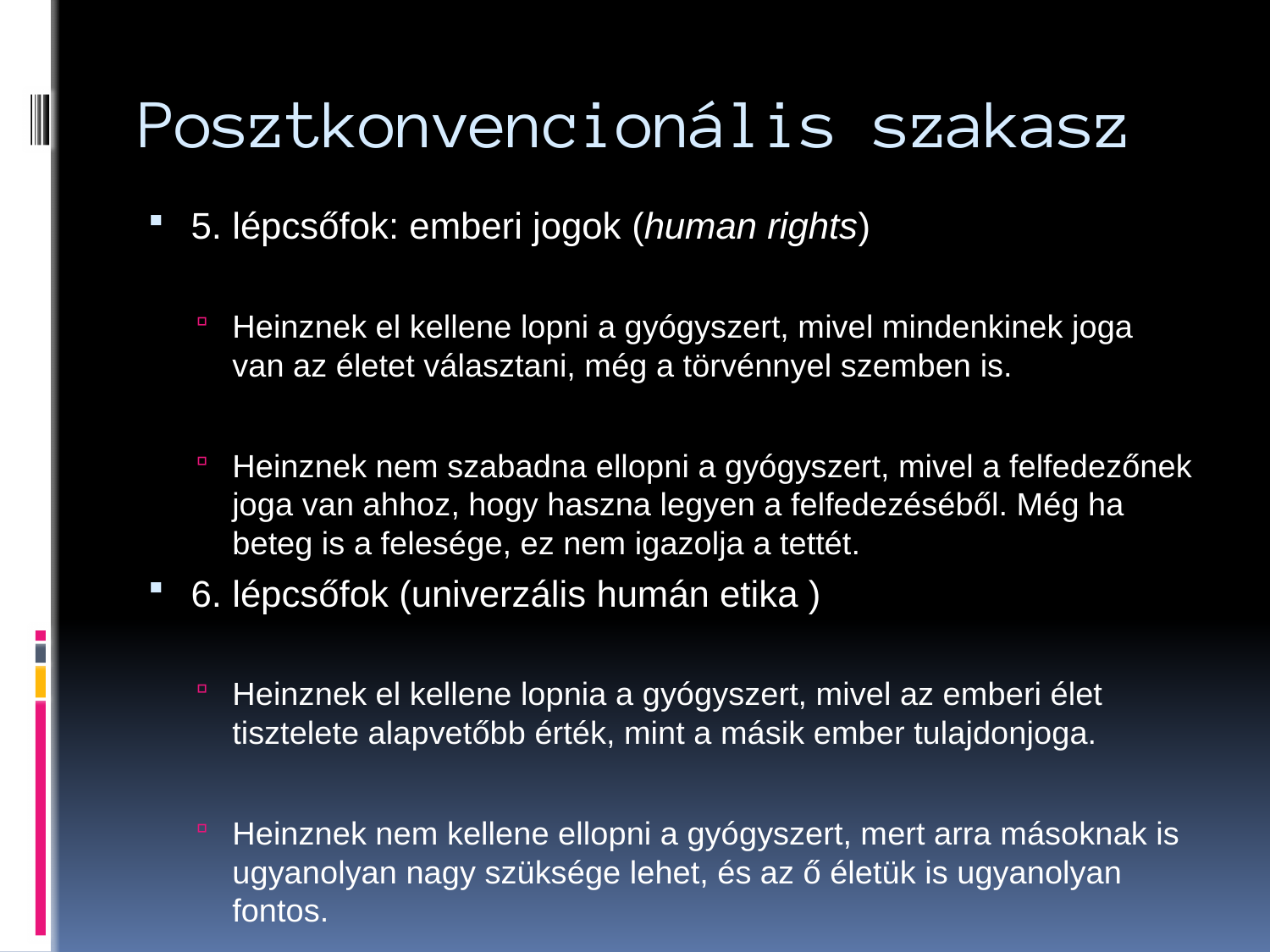

# Posztkonvencionális szakasz
5. lépcsőfok: emberi jogok (human rights)

Heinznek el kellene lopni a gyógyszert, mivel mindenkinek joga van az életet választani, még a törvénnyel szemben is.

Heinznek nem szabadna ellopni a gyógyszert, mivel a felfedezőnek joga van ahhoz, hogy haszna legyen a felfedezéséből. Még ha beteg is a felesége, ez nem igazolja a tettét.
6. lépcsőfok (univerzális humán etika )

Heinznek el kellene lopnia a gyógyszert, mivel az emberi élet tisztelete alapvetőbb érték, mint a másik ember tulajdonjoga.

Heinznek nem kellene ellopni a gyógyszert, mert arra másoknak is ugyanolyan nagy szüksége lehet, és az ő életük is ugyanolyan fontos.